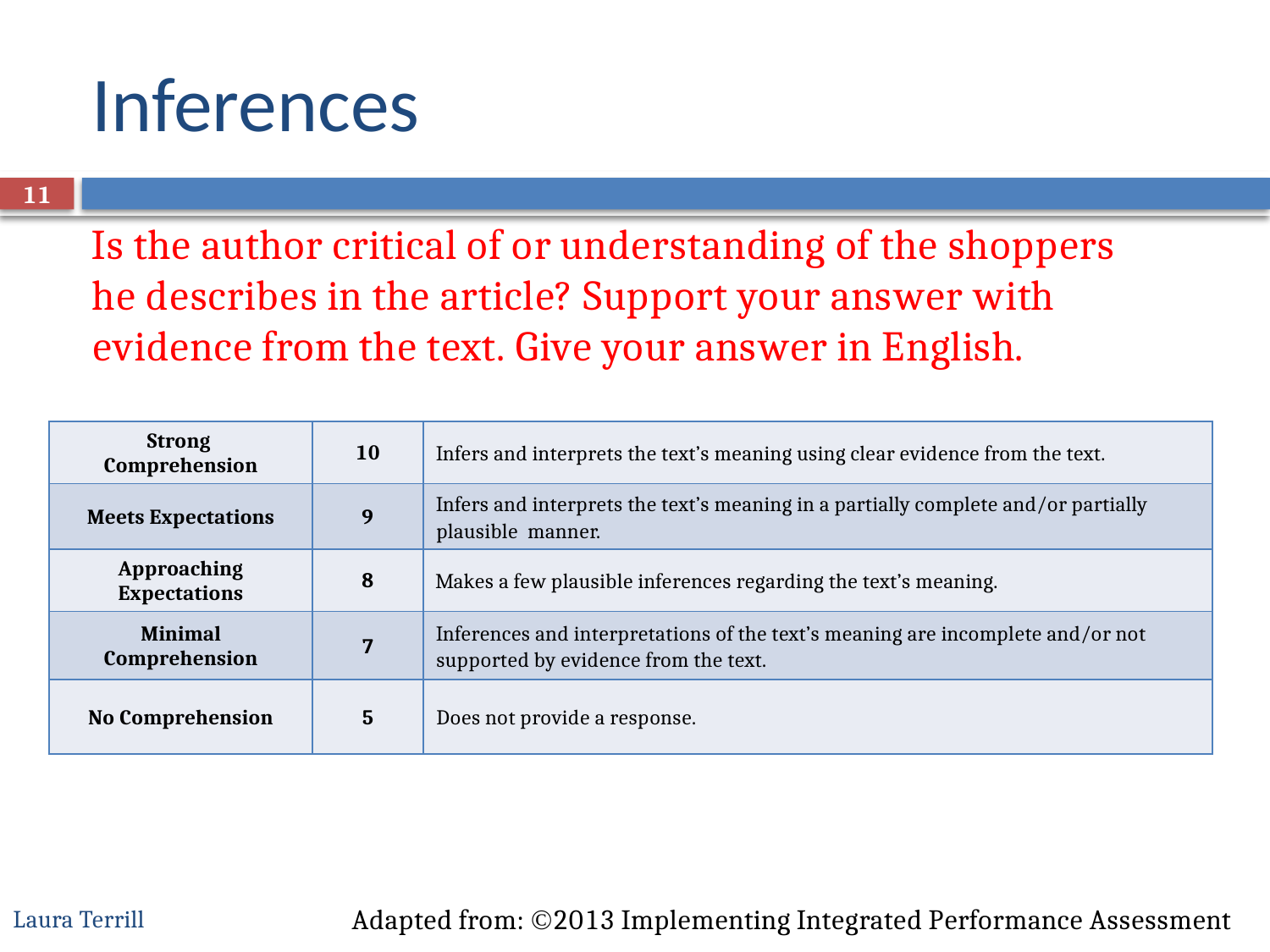

# Inferences
11
Is the author critical of or understanding of the shoppers he describes in the article? Support your answer with evidence from the text. Give your answer in English.

| Strong Comprehension | 10 | Infers and interprets the text’s meaning using clear evidence from the text. |
| --- | --- | --- |
| Meets Expectations | 9 | Infers and interprets the text’s meaning in a partially complete and/or partially plausible manner. |
| Approaching Expectations | 8 | Makes a few plausible inferences regarding the text’s meaning. |
| Minimal Comprehension | 7 | Inferences and interpretations of the text’s meaning are incomplete and/or not supported by evidence from the text. |
| No Comprehension | 5 | Does not provide a response. |
Laura Terrill
Adapted from: ©2013 Implementing Integrated Performance Assessment